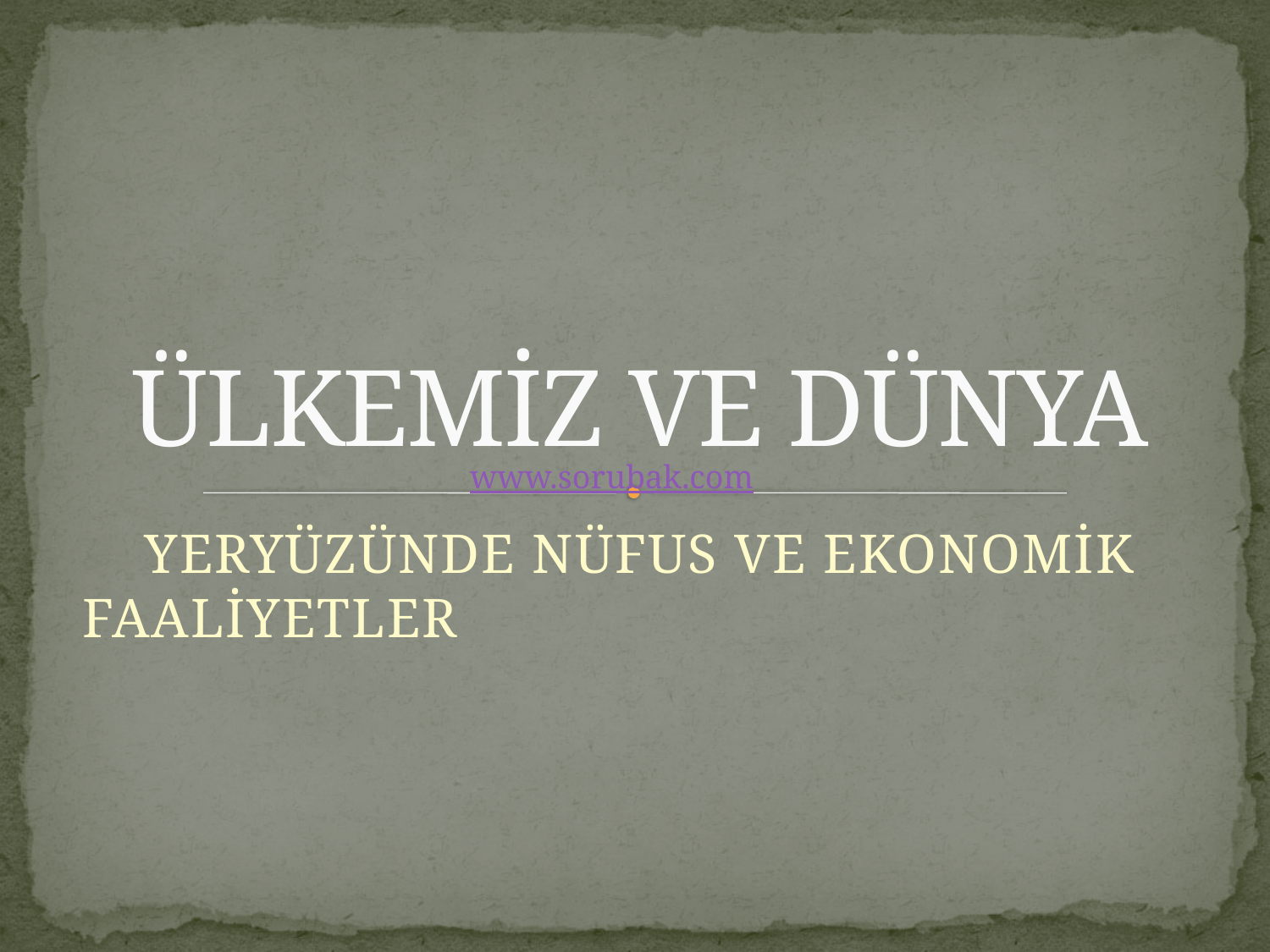

# ÜLKEMİZ VE DÜNYA
www.sorubak.com
YERYÜZÜNDE NÜFUS VE EKONOMİK FAALİYETLER